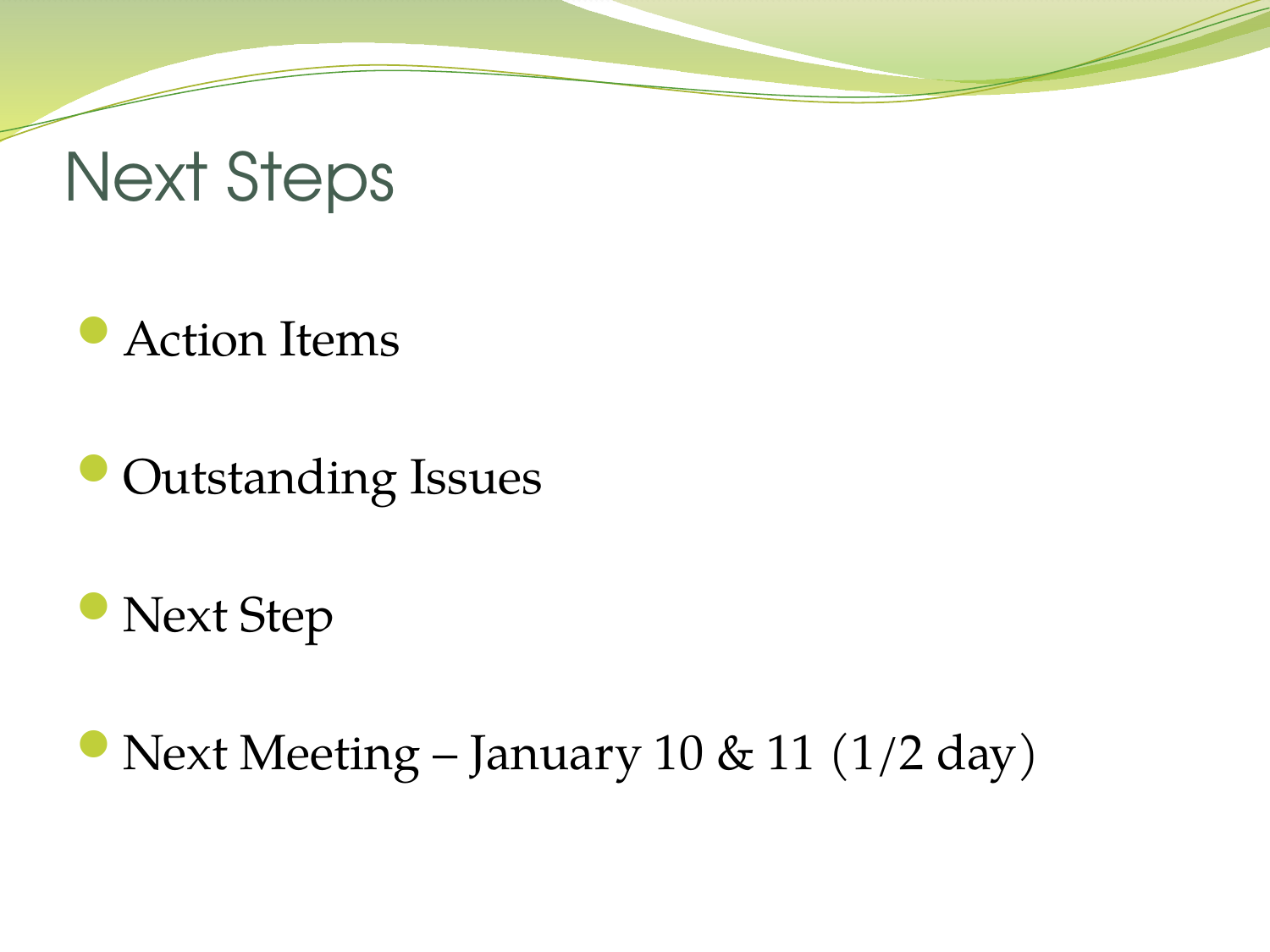

# Next Steps
Action Items

Outstanding Issues

Next Step

Next Meeting – January 10 & 11 (1/2 day)